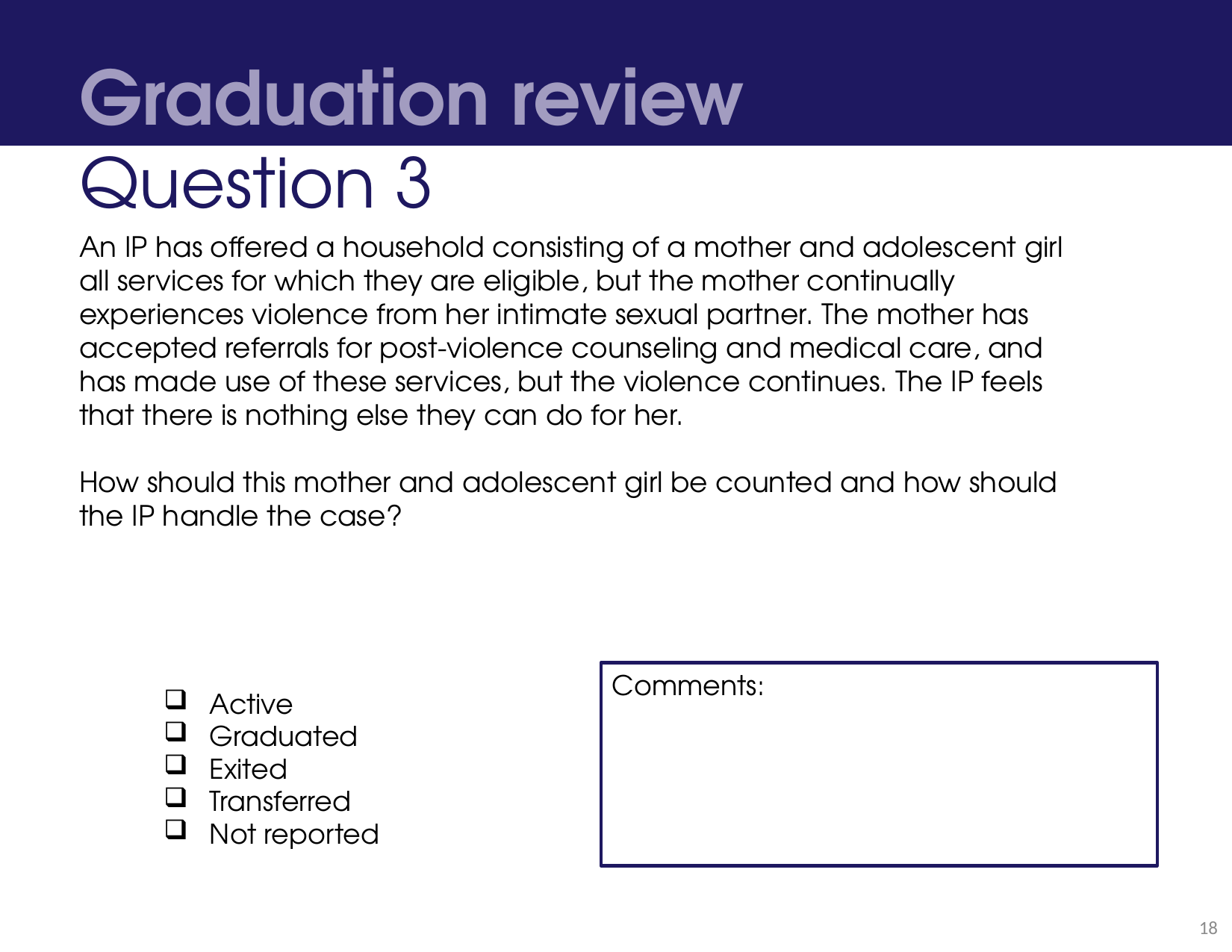

# Graduation review
Question 3
An IP has offered a household consisting of a mother and adolescent girl all services for which they are eligible, but the mother continually experiences violence from her intimate sexual partner. The mother has accepted referrals for post-violence counseling and medical care, and has made use of these services, but the violence continues. The IP feels that there is nothing else they can do for her.

How should this mother and adolescent girl be counted and how should the IP handle the case?

Active
Graduated
Exited
Transferred
Not reported

Comments:
18